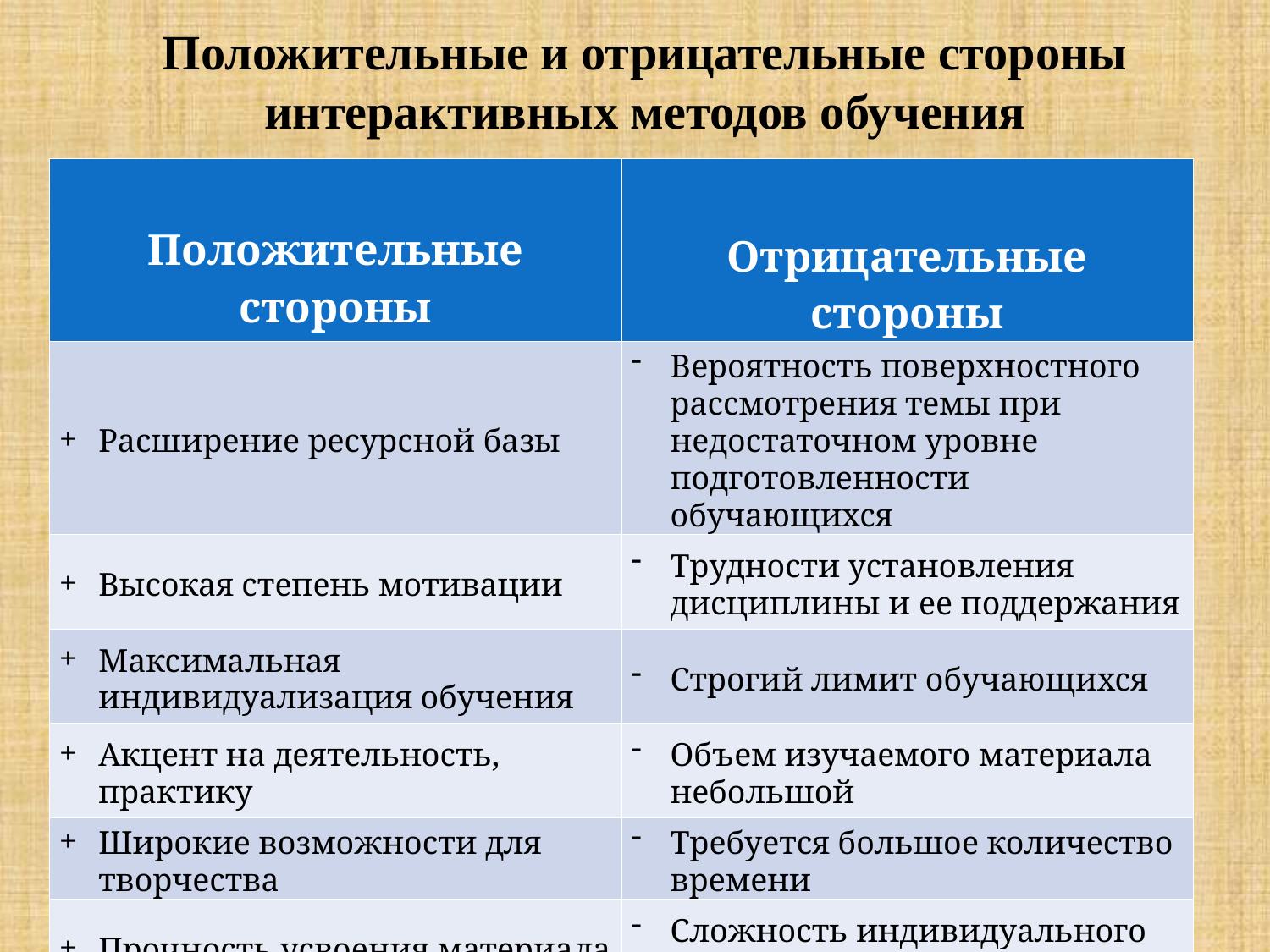

Положительные и отрицательные стороны интерактивных методов обучения
| Положительные стороны | Отрицательные стороны |
| --- | --- |
| Расширение ресурсной базы | Вероятность поверхностного рассмотрения темы при недостаточном уровне подготовленности обучающихся |
| Высокая степень мотивации | Трудности установления дисциплины и ее поддержания |
| Максимальная индивидуализация обучения | Строгий лимит обучающихся |
| Акцент на деятельность, практику | Объем изучаемого материала небольшой |
| Широкие возможности для творчества | Требуется большое количество времени |
| Прочность усвоения материала | Сложность индивидуального оценивания |